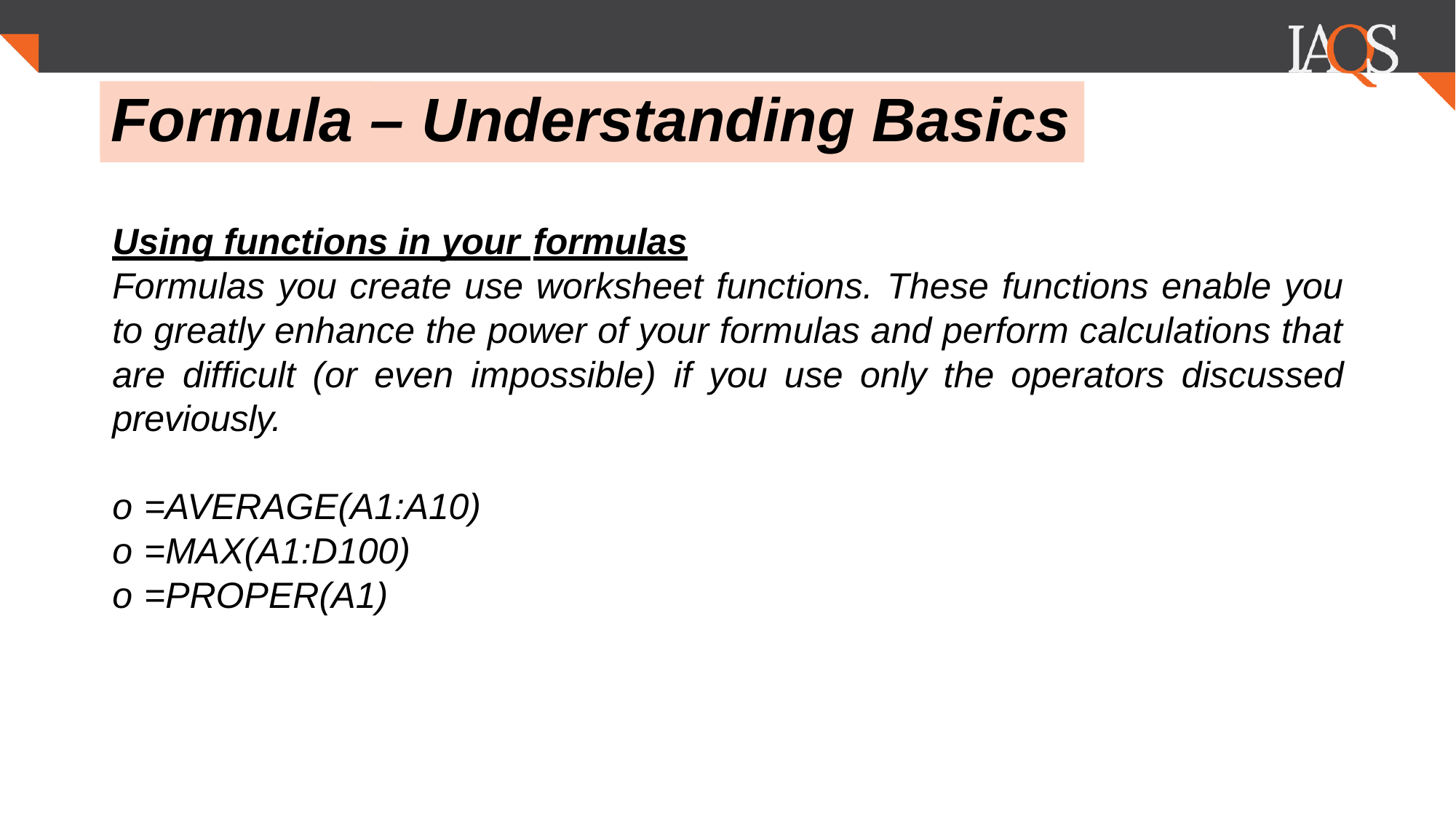

.

# Formula – Understanding Basics
Using functions in your formulas
Formulas you create use worksheet functions. These functions enable you to greatly enhance the power of your formulas and perform calculations that are difficult (or even impossible) if you use only the operators discussed previously.

o =AVERAGE(A1:A10)
o =MAX(A1:D100)
o =PROPER(A1)